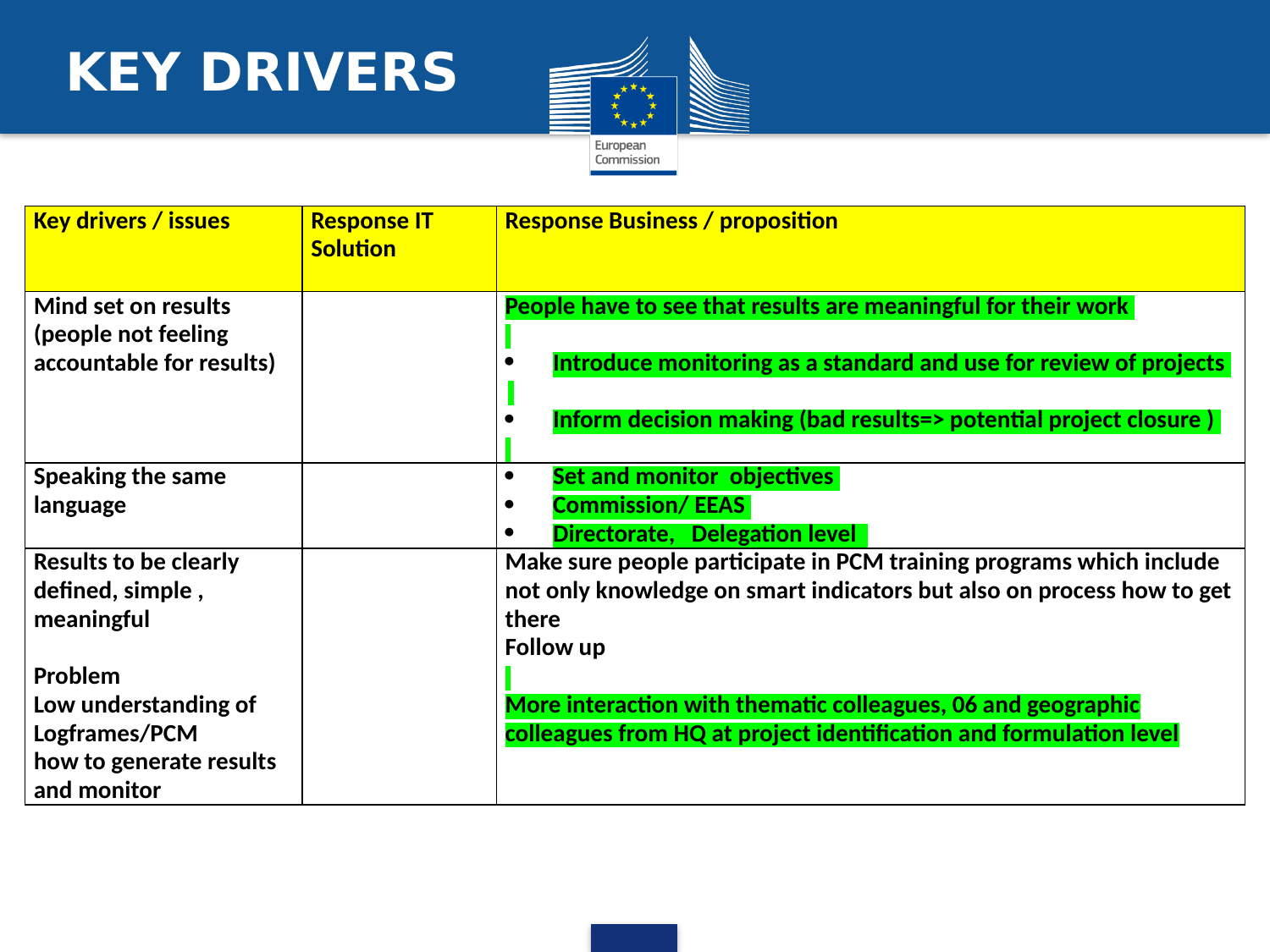

# KEY DRIVERS
| Key drivers / issues | Response IT Solution | Response Business / proposition |
| --- | --- | --- |
| Mind set on results (people not feeling accountable for results) |  | People have to see that results are meaningful for their work   Introduce monitoring as a standard and use for review of projects   Inform decision making (bad results=> potential project closure ) |
| Speaking the same language |  | Set and monitor objectives Commission/ EEAS Directorate, Delegation level |
| Results to be clearly defined, simple , meaningful   Problem Low understanding of Logframes/PCM how to generate results and monitor |  | Make sure people participate in PCM training programs which include not only knowledge on smart indicators but also on process how to get there Follow up   More interaction with thematic colleagues, 06 and geographic colleagues from HQ at project identification and formulation level |